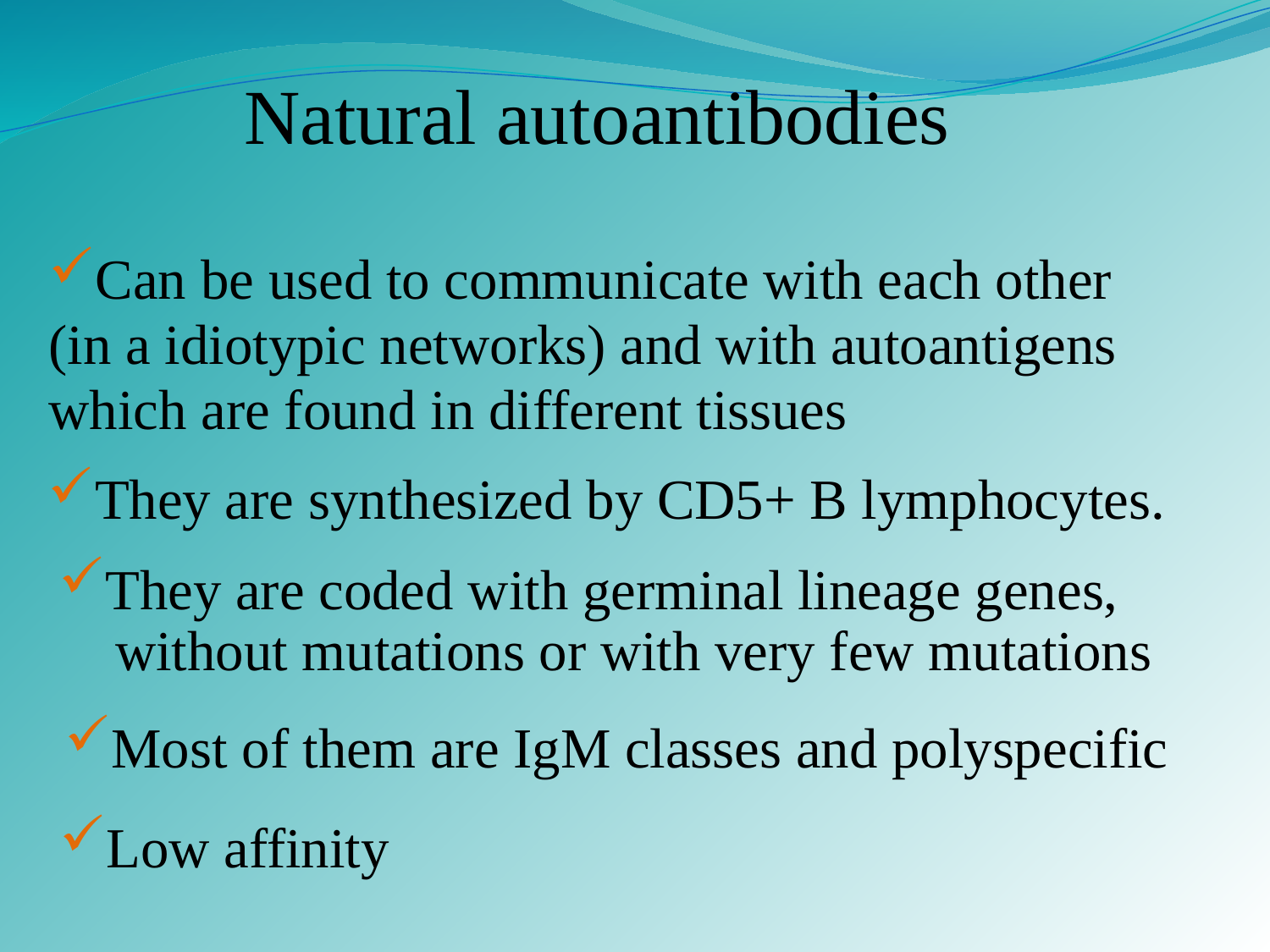

Natural autoantibodies

Can be used to communicate with each other
(in a idiotypic networks) and with autoantigens which are found in different tissues

They are synthesized by CD5+ B lymphocytes.
They are coded with germinal lineage genes,
    without mutations or with very few mutations
Most of them are IgM classes and polyspecific
Low affinity